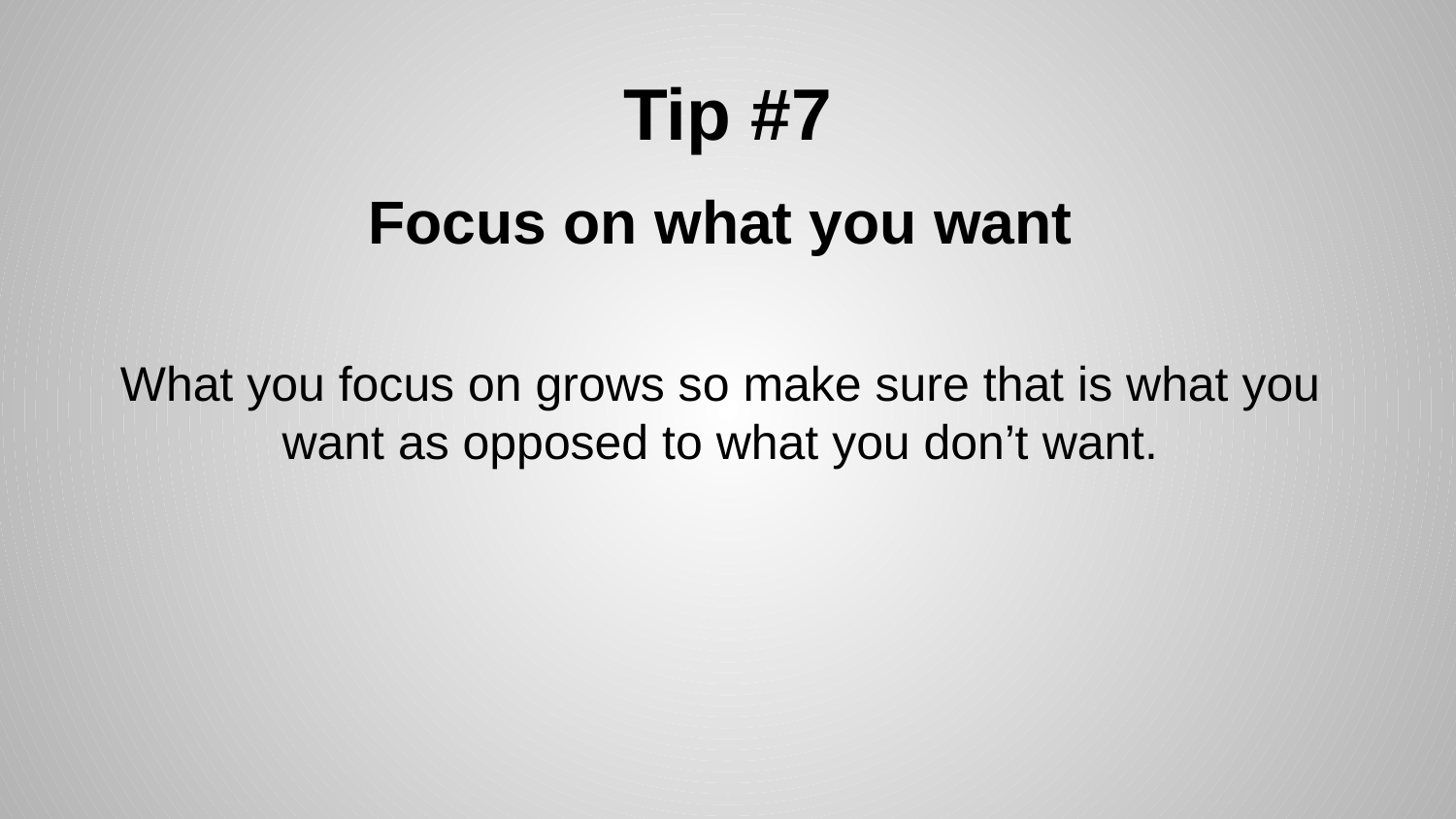

# Tip #7

Focus on what you want

What you focus on grows so make sure that is what you want as opposed to what you don’t want.